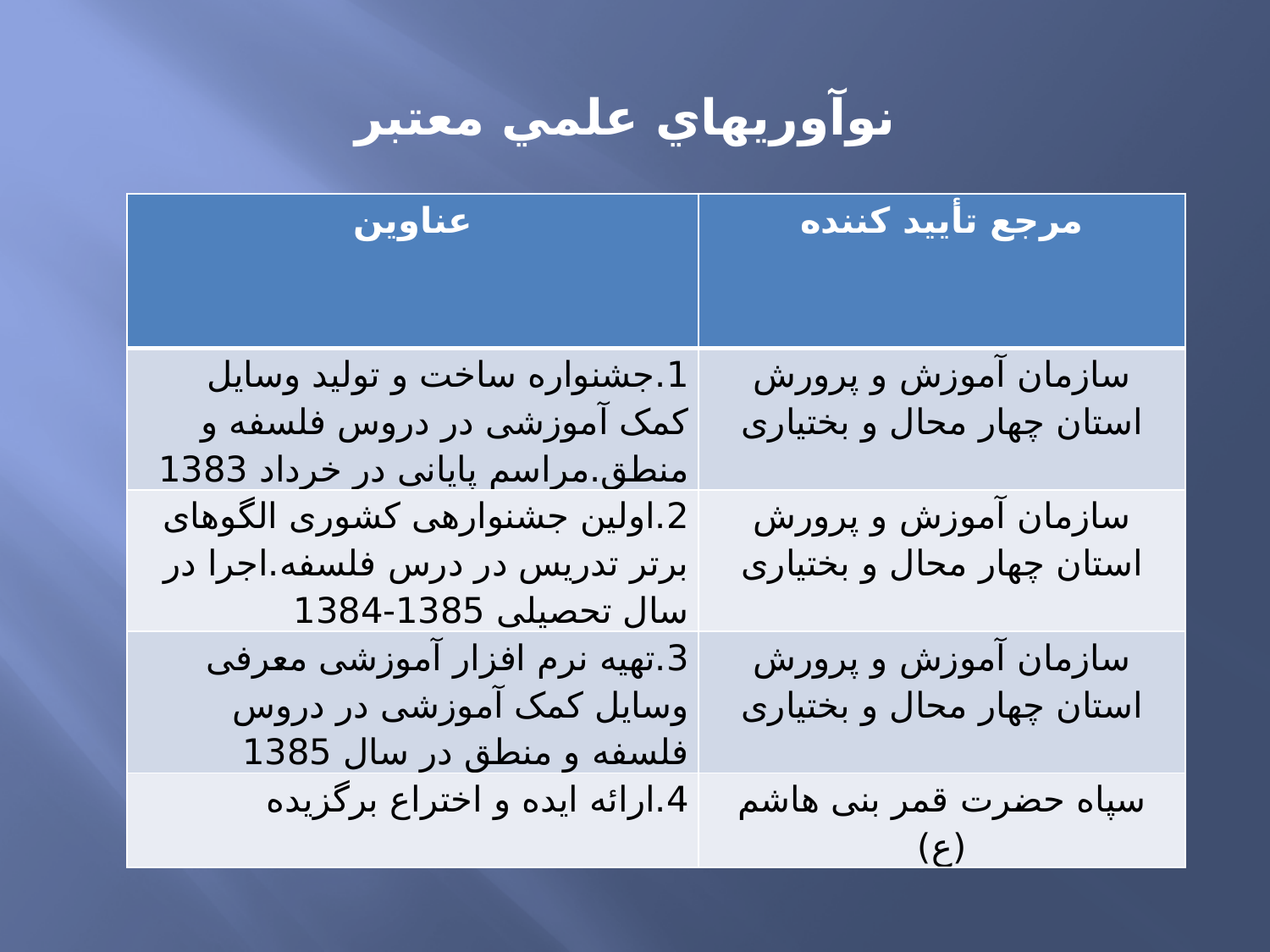

نوآوري­هاي علمي معتبر

| عناوین | مرجع تأیید کننده |
| --- | --- |
| 1.جشنواره ساخت و تولید وسایل کمک آموزشی در دروس فلسفه و منطق.مراسم پایانی در خرداد 1383 | سازمان آموزش و پرورش استان چهار محال و بختیاری |
| 2.اولین جشنواره­ی کشوری الگوهای برتر تدریس در درس فلسفه.اجرا در سال تحصیلی 1385-1384 | سازمان آموزش و پرورش استان چهار محال و بختیاری |
| 3.تهیه نرم افزار آموزشی معرفی وسایل کمک آموزشی در دروس فلسفه و منطق در سال 1385 | سازمان آموزش و پرورش استان چهار محال و بختیاری |
| 4.ارائه ایده و اختراع برگزیده | سپاه حضرت قمر بنی هاشم (ع) |